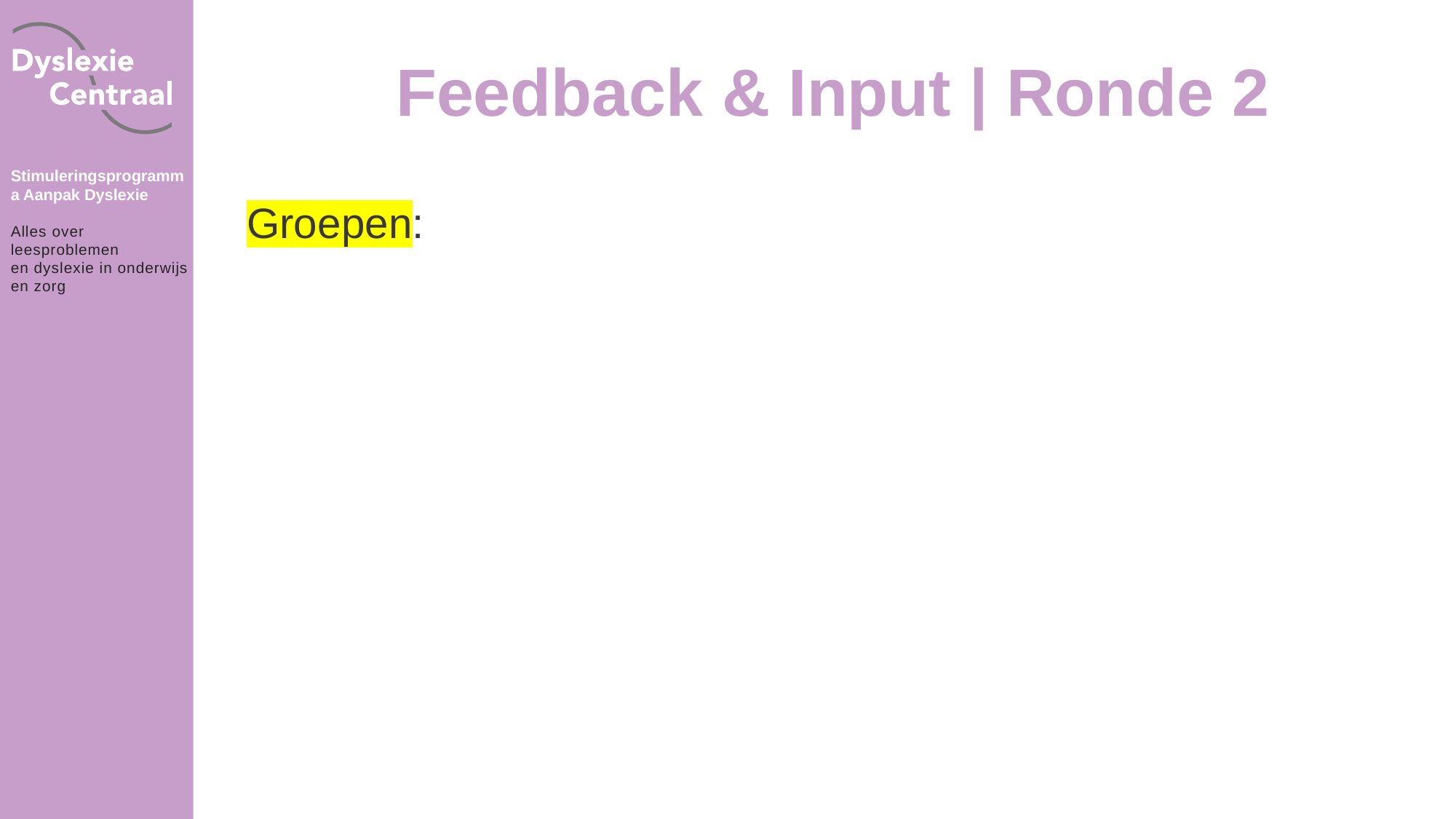

# Feedback & Input | Ronde 2
Groepen: